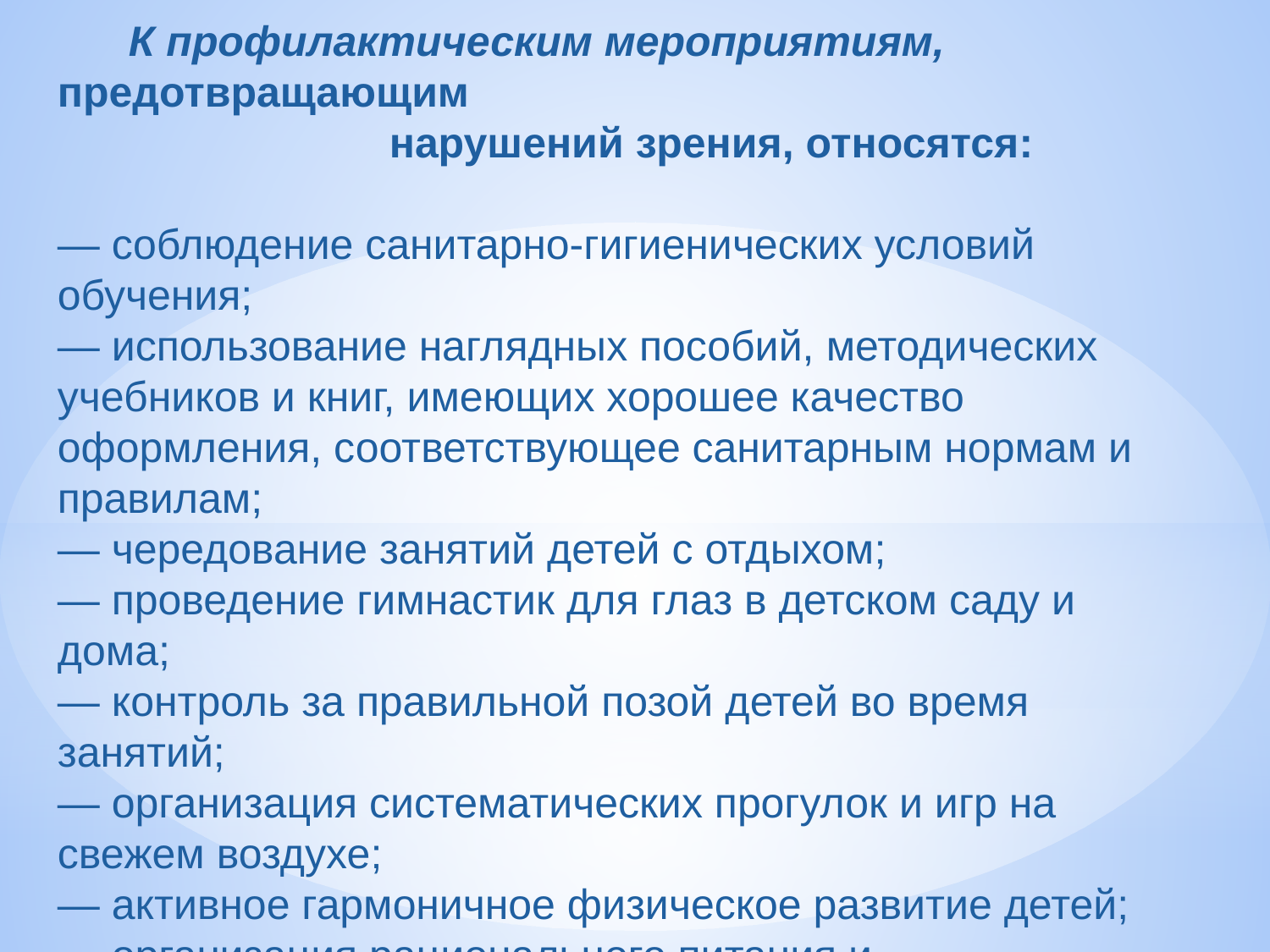

К профилактическим мероприятиям, предотвращающим
                            нарушений зрения, относятся:
— соблюдение санитарно-гигиенических условий обучения;
— использование наглядных пособий, методических учебников и книг, имеющих хорошее качество оформления, соответствующее санитарным нормам и правилам;
— чередование занятий детей с отдыхом;
— проведение гимнастик для глаз в детском саду и дома;
— контроль за правильной позой детей во время занятий;
— организация систематических прогулок и игр на свежем воздухе;
— активное гармоничное физическое развитие детей;
— организация рационального питания и витаминизации;
— исключение зрительных нагрузок за полчаса до сна.